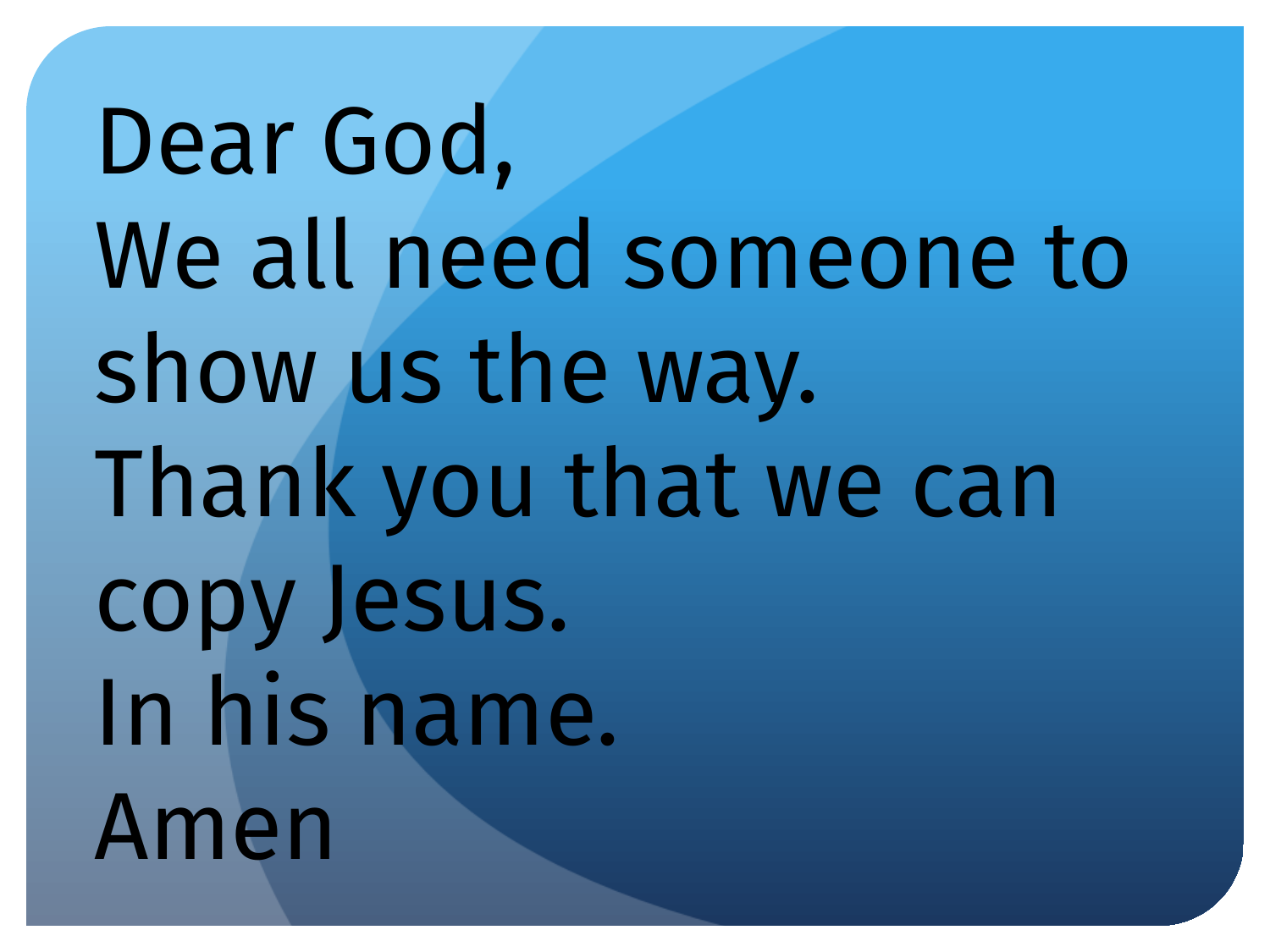

Dear God,
We all need someone to show us the way.
Thank you that we can copy Jesus.
In his name.
Amen